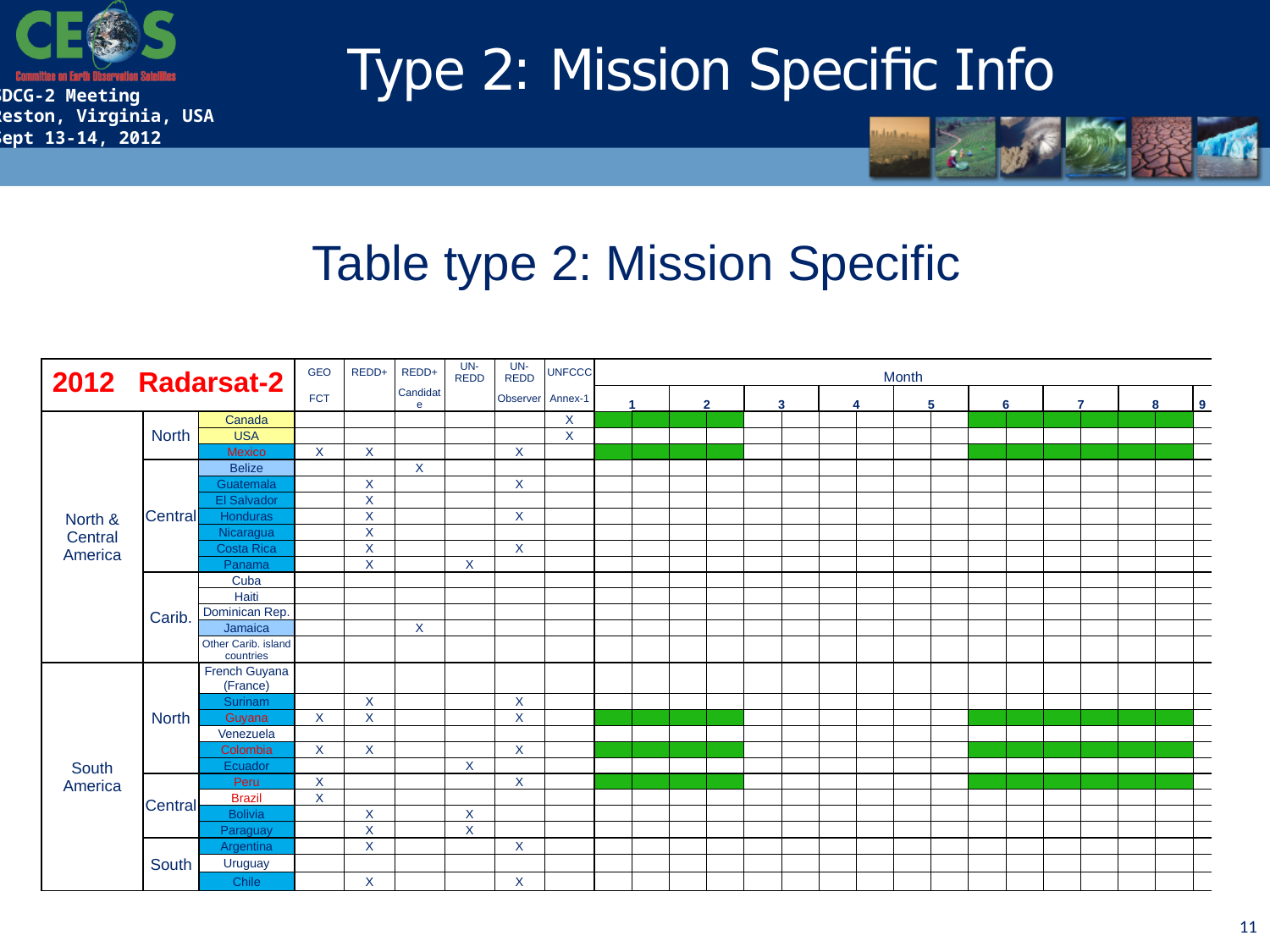

Type 2: Mission Specific Info
Table type 2: Mission Specific
2012   Radarsat-2
|  |  |  | GEO | REDD+ | REDD+ | UN-REDD | UN-REDD | UNFCCC | Month |  |  |  |  |  |  |  |  |  |  |  |  |  |  |  |  |  |  |  |  |  |  |  |  |  |  |  |  |  |  |  |  |  |  |  |  |  |  |  |  |  |  |  |  |  |  |  |  |  |  |  |  |  |  |  |  |  |  |  |  |  |  |  |  |  |
| --- | --- | --- | --- | --- | --- | --- | --- | --- | --- | --- | --- | --- | --- | --- | --- | --- | --- | --- | --- | --- | --- | --- | --- | --- | --- | --- | --- | --- | --- | --- | --- | --- | --- | --- | --- | --- | --- | --- | --- | --- | --- | --- | --- | --- | --- | --- | --- | --- | --- | --- | --- | --- | --- | --- | --- | --- | --- | --- | --- | --- | --- | --- | --- | --- | --- | --- | --- | --- | --- | --- | --- | --- | --- | --- |
|  |  |  | FCT |  | Candidate |  | Observer | Annex-1 | 1 |  |  |  |  |  |  |  | 2 |  |  |  |  |  |  |  | 3 |  |  |  |  |  |  |  | 4 |  |  |  |  |  |  |  | 5 |  |  |  |  |  |  |  | 6 |  |  |  |  |  |  |  | 7 |  |  |  |  |  |  |  | 8 |  |  |  |  |  |  |  | 9 |  |
| North & Central America | North | Canada |  |  |  |  |  | X |  |  |  |  |  |  |  |  |  |  |  |  |  |  |  |  |  |  |  |  |  |  |  |  |  |  |  |  |  |  |  |  |  |  |  |  |  |  |  |  |  |  |  |  |  |  |  |  |  |  |  |  |  |  |  |  |  |  |  |  |  |  |  |  |  |  |
|  |  | USA |  |  |  |  |  | X |  |  |  |  |  |  |  |  |  |  |  |  |  |  |  |  |  |  |  |  |  |  |  |  |  |  |  |  |  |  |  |  |  |  |  |  |  |  |  |  |  |  |  |  |  |  |  |  |  |  |  |  |  |  |  |  |  |  |  |  |  |  |  |  |  |  |
|  |  | Mexico | X | X |  |  | X |  |  |  |  |  |  |  |  |  |  |  |  |  |  |  |  |  |  |  |  |  |  |  |  |  |  |  |  |  |  |  |  |  |  |  |  |  |  |  |  |  |  |  |  |  |  |  |  |  |  |  |  |  |  |  |  |  |  |  |  |  |  |  |  |  |  |  |
|  | Central | Belize |  |  | X |  |  |  |  |  |  |  |  |  |  |  |  |  |  |  |  |  |  |  |  |  |  |  |  |  |  |  |  |  |  |  |  |  |  |  |  |  |  |  |  |  |  |  |  |  |  |  |  |  |  |  |  |  |  |  |  |  |  |  |  |  |  |  |  |  |  |  |  |  |
|  |  | Guatemala |  | X |  |  | X |  |  |  |  |  |  |  |  |  |  |  |  |  |  |  |  |  |  |  |  |  |  |  |  |  |  |  |  |  |  |  |  |  |  |  |  |  |  |  |  |  |  |  |  |  |  |  |  |  |  |  |  |  |  |  |  |  |  |  |  |  |  |  |  |  |  |  |
|  |  | El Salvador |  | X |  |  |  |  |  |  |  |  |  |  |  |  |  |  |  |  |  |  |  |  |  |  |  |  |  |  |  |  |  |  |  |  |  |  |  |  |  |  |  |  |  |  |  |  |  |  |  |  |  |  |  |  |  |  |  |  |  |  |  |  |  |  |  |  |  |  |  |  |  |  |
|  |  | Honduras |  | X |  |  | X |  |  |  |  |  |  |  |  |  |  |  |  |  |  |  |  |  |  |  |  |  |  |  |  |  |  |  |  |  |  |  |  |  |  |  |  |  |  |  |  |  |  |  |  |  |  |  |  |  |  |  |  |  |  |  |  |  |  |  |  |  |  |  |  |  |  |  |
|  |  | Nicaragua |  | X |  |  |  |  |  |  |  |  |  |  |  |  |  |  |  |  |  |  |  |  |  |  |  |  |  |  |  |  |  |  |  |  |  |  |  |  |  |  |  |  |  |  |  |  |  |  |  |  |  |  |  |  |  |  |  |  |  |  |  |  |  |  |  |  |  |  |  |  |  |  |
|  |  | Costa Rica |  | X |  |  | X |  |  |  |  |  |  |  |  |  |  |  |  |  |  |  |  |  |  |  |  |  |  |  |  |  |  |  |  |  |  |  |  |  |  |  |  |  |  |  |  |  |  |  |  |  |  |  |  |  |  |  |  |  |  |  |  |  |  |  |  |  |  |  |  |  |  |  |
|  |  | Panama |  | X |  | X |  |  |  |  |  |  |  |  |  |  |  |  |  |  |  |  |  |  |  |  |  |  |  |  |  |  |  |  |  |  |  |  |  |  |  |  |  |  |  |  |  |  |  |  |  |  |  |  |  |  |  |  |  |  |  |  |  |  |  |  |  |  |  |  |  |  |  |  |
|  | Carib. | Cuba |  |  |  |  |  |  |  |  |  |  |  |  |  |  |  |  |  |  |  |  |  |  |  |  |  |  |  |  |  |  |  |  |  |  |  |  |  |  |  |  |  |  |  |  |  |  |  |  |  |  |  |  |  |  |  |  |  |  |  |  |  |  |  |  |  |  |  |  |  |  |  |  |
|  |  | Haiti |  |  |  |  |  |  |  |  |  |  |  |  |  |  |  |  |  |  |  |  |  |  |  |  |  |  |  |  |  |  |  |  |  |  |  |  |  |  |  |  |  |  |  |  |  |  |  |  |  |  |  |  |  |  |  |  |  |  |  |  |  |  |  |  |  |  |  |  |  |  |  |  |
|  |  | Dominican Rep. |  |  |  |  |  |  |  |  |  |  |  |  |  |  |  |  |  |  |  |  |  |  |  |  |  |  |  |  |  |  |  |  |  |  |  |  |  |  |  |  |  |  |  |  |  |  |  |  |  |  |  |  |  |  |  |  |  |  |  |  |  |  |  |  |  |  |  |  |  |  |  |  |
|  |  | Jamaica |  |  | X |  |  |  |  |  |  |  |  |  |  |  |  |  |  |  |  |  |  |  |  |  |  |  |  |  |  |  |  |  |  |  |  |  |  |  |  |  |  |  |  |  |  |  |  |  |  |  |  |  |  |  |  |  |  |  |  |  |  |  |  |  |  |  |  |  |  |  |  |  |
|  |  | Other Carib. island countries |  |  |  |  |  |  |  |  |  |  |  |  |  |  |  |  |  |  |  |  |  |  |  |  |  |  |  |  |  |  |  |  |  |  |  |  |  |  |  |  |  |  |  |  |  |  |  |  |  |  |  |  |  |  |  |  |  |  |  |  |  |  |  |  |  |  |  |  |  |  |  |  |
| South America | North | French Guyana (France) |  |  |  |  |  |  |  |  |  |  |  |  |  |  |  |  |  |  |  |  |  |  |  |  |  |  |  |  |  |  |  |  |  |  |  |  |  |  |  |  |  |  |  |  |  |  |  |  |  |  |  |  |  |  |  |  |  |  |  |  |  |  |  |  |  |  |  |  |  |  |  |  |
|  |  | Surinam |  | X |  |  | X |  |  |  |  |  |  |  |  |  |  |  |  |  |  |  |  |  |  |  |  |  |  |  |  |  |  |  |  |  |  |  |  |  |  |  |  |  |  |  |  |  |  |  |  |  |  |  |  |  |  |  |  |  |  |  |  |  |  |  |  |  |  |  |  |  |  |  |
|  |  | Guyana | X | X |  |  | X |  |  |  |  |  |  |  |  |  |  |  |  |  |  |  |  |  |  |  |  |  |  |  |  |  |  |  |  |  |  |  |  |  |  |  |  |  |  |  |  |  |  |  |  |  |  |  |  |  |  |  |  |  |  |  |  |  |  |  |  |  |  |  |  |  |  |  |
|  |  | Venezuela |  |  |  |  |  |  |  |  |  |  |  |  |  |  |  |  |  |  |  |  |  |  |  |  |  |  |  |  |  |  |  |  |  |  |  |  |  |  |  |  |  |  |  |  |  |  |  |  |  |  |  |  |  |  |  |  |  |  |  |  |  |  |  |  |  |  |  |  |  |  |  |  |
|  |  | Colombia | X | X |  |  | X |  |  |  |  |  |  |  |  |  |  |  |  |  |  |  |  |  |  |  |  |  |  |  |  |  |  |  |  |  |  |  |  |  |  |  |  |  |  |  |  |  |  |  |  |  |  |  |  |  |  |  |  |  |  |  |  |  |  |  |  |  |  |  |  |  |  |  |
|  |  | Ecuador |  |  |  | X |  |  |  |  |  |  |  |  |  |  |  |  |  |  |  |  |  |  |  |  |  |  |  |  |  |  |  |  |  |  |  |  |  |  |  |  |  |  |  |  |  |  |  |  |  |  |  |  |  |  |  |  |  |  |  |  |  |  |  |  |  |  |  |  |  |  |  |  |
|  | Central | Peru | X |  |  |  | X |  |  |  |  |  |  |  |  |  |  |  |  |  |  |  |  |  |  |  |  |  |  |  |  |  |  |  |  |  |  |  |  |  |  |  |  |  |  |  |  |  |  |  |  |  |  |  |  |  |  |  |  |  |  |  |  |  |  |  |  |  |  |  |  |  |  |  |
|  |  | Brazil | X |  |  |  |  |  |  |  |  |  |  |  |  |  |  |  |  |  |  |  |  |  |  |  |  |  |  |  |  |  |  |  |  |  |  |  |  |  |  |  |  |  |  |  |  |  |  |  |  |  |  |  |  |  |  |  |  |  |  |  |  |  |  |  |  |  |  |  |  |  |  |  |
|  |  | Bolivia |  | X |  | X |  |  |  |  |  |  |  |  |  |  |  |  |  |  |  |  |  |  |  |  |  |  |  |  |  |  |  |  |  |  |  |  |  |  |  |  |  |  |  |  |  |  |  |  |  |  |  |  |  |  |  |  |  |  |  |  |  |  |  |  |  |  |  |  |  |  |  |  |
|  |  | Paraguay |  | X |  | X |  |  |  |  |  |  |  |  |  |  |  |  |  |  |  |  |  |  |  |  |  |  |  |  |  |  |  |  |  |  |  |  |  |  |  |  |  |  |  |  |  |  |  |  |  |  |  |  |  |  |  |  |  |  |  |  |  |  |  |  |  |  |  |  |  |  |  |  |
|  | South | Argentina |  | X |  |  | X |  |  |  |  |  |  |  |  |  |  |  |  |  |  |  |  |  |  |  |  |  |  |  |  |  |  |  |  |  |  |  |  |  |  |  |  |  |  |  |  |  |  |  |  |  |  |  |  |  |  |  |  |  |  |  |  |  |  |  |  |  |  |  |  |  |  |  |
|  |  | Uruguay |  |  |  |  |  |  |  |  |  |  |  |  |  |  |  |  |  |  |  |  |  |  |  |  |  |  |  |  |  |  |  |  |  |  |  |  |  |  |  |  |  |  |  |  |  |  |  |  |  |  |  |  |  |  |  |  |  |  |  |  |  |  |  |  |  |  |  |  |  |  |  |  |
|  |  | Chile |  | X |  |  | X |  |  |  |  |  |  |  |  |  |  |  |  |  |  |  |  |  |  |  |  |  |  |  |  |  |  |  |  |  |  |  |  |  |  |  |  |  |  |  |  |  |  |  |  |  |  |  |  |  |  |  |  |  |  |  |  |  |  |  |  |  |  |  |  |  |  |  |
11